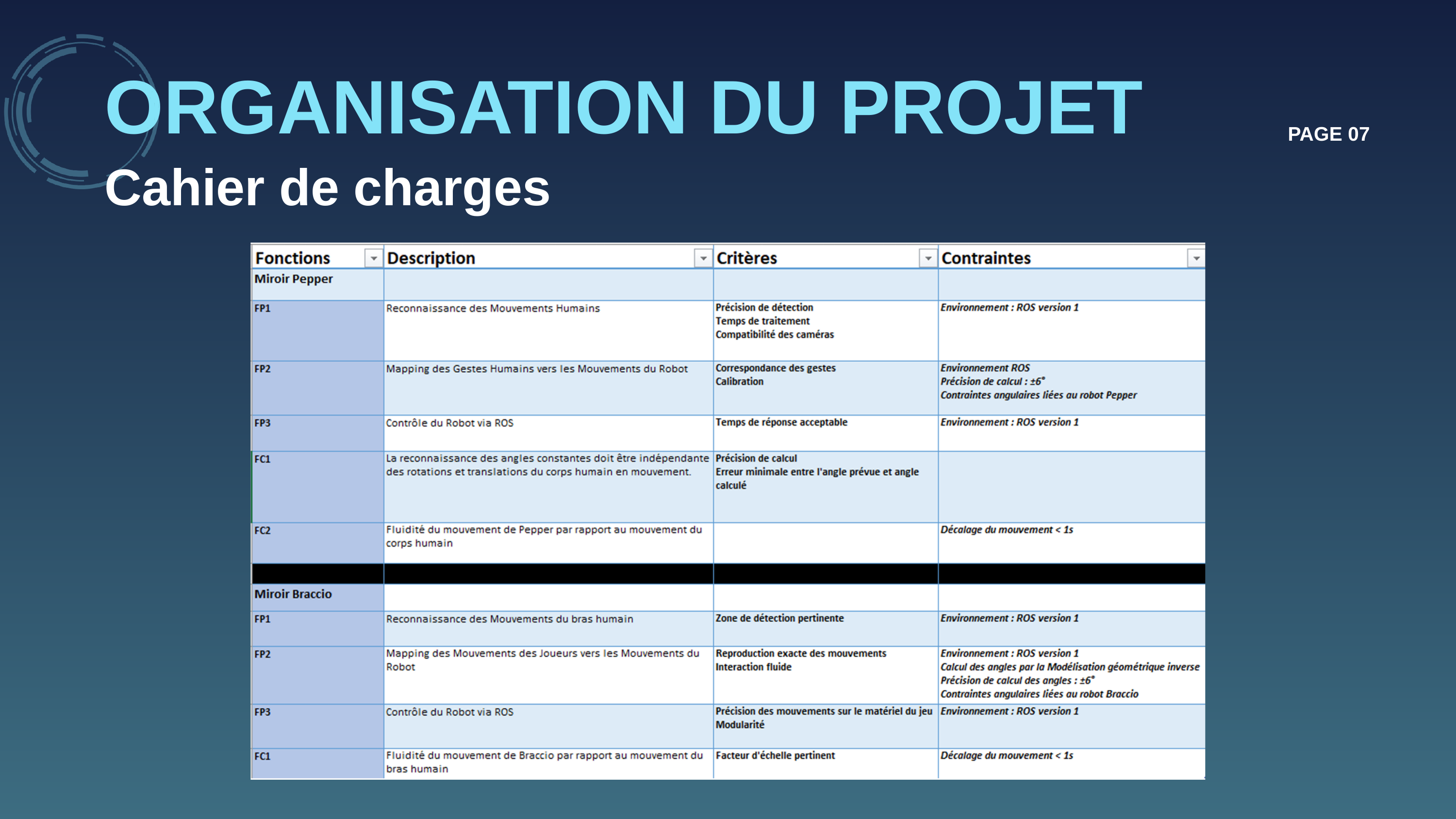

ORGANISATION DU PROJET
PAGE 07
Cahier de charges